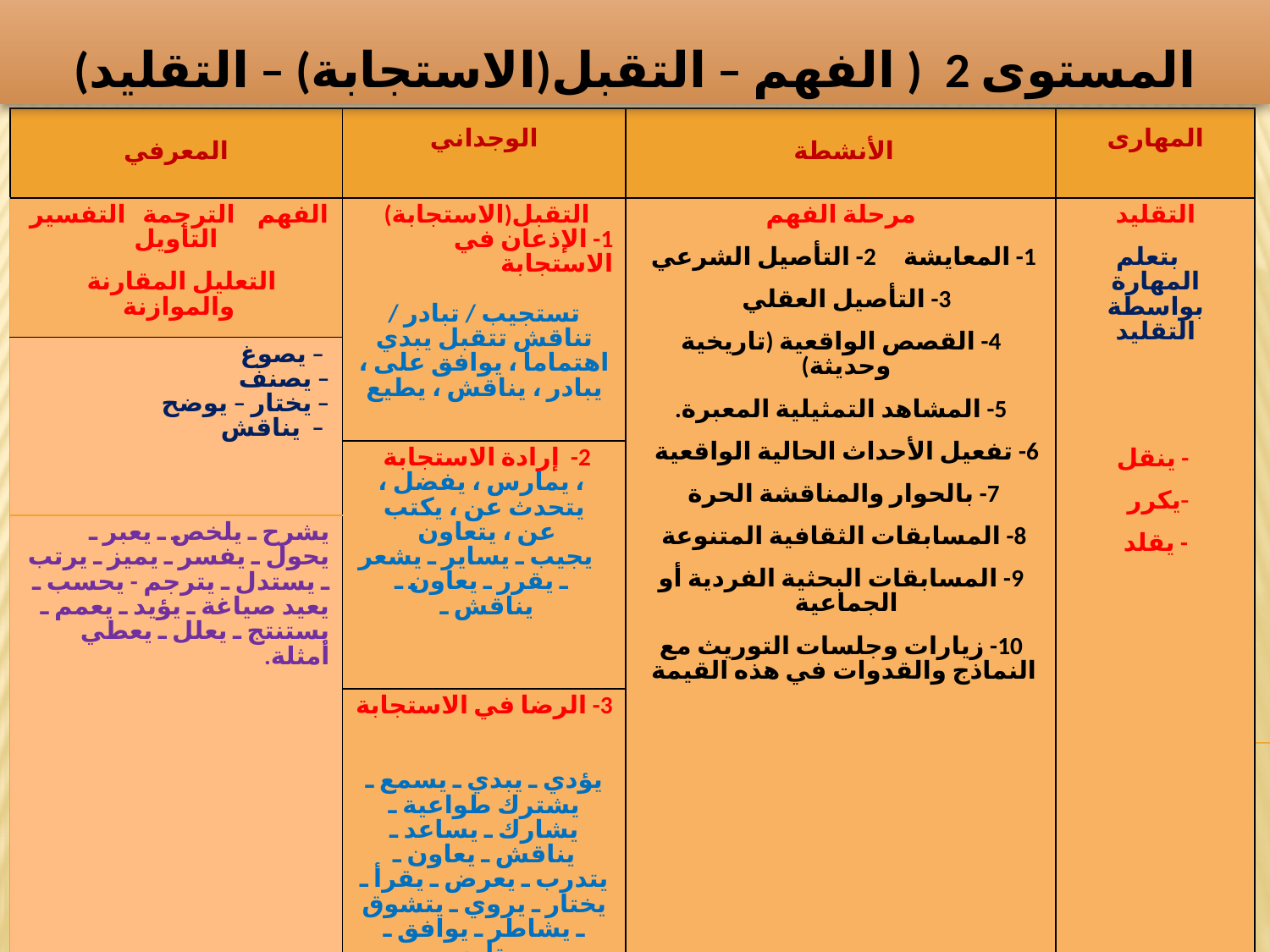

المستوى 2  ( الفهم – التقبل(الاستجابة) – التقليد)
| المعرفي | الوجداني | الأنشطة | المهارى |
| --- | --- | --- | --- |
| الفهم   الترجمة التفسير  التأويل التعليل المقارنة والموازنة | التقبل(الاستجابة) 1- الإذعان في الاستجابة تستجيب / تبادر / تناقش تتقبل يبدي اهتماما ، يوافق على ، يبادر ، يناقش ، يطيع | مرحلة الفهم 1- المعايشة 2- التأصيل الشرعي 3- التأصيل العقلي 4- القصص الواقعية (تاريخية وحديثة) 5- المشاهد التمثيلية المعبرة. 6- تفعيل الأحداث الحالية الواقعية 7- بالحوار والمناقشة الحرة 8- المسابقات الثقافية المتنوعة 9- المسابقات البحثية الفردية أو الجماعية 10- زيارات وجلسات التوريث مع النماذج والقدوات في هذه القيمة | التقليد   بتعلم المهارة بواسطة التقليد   - ينقل يكرر - يقلد |
| – يصوغ – يصنف – يختار – يوضح – يناقش |  |  |  |
|  | 2- إرادة الاستجابة ، يمارس ، يفضل ، يتحدث عن ، يكتب عن ، يتعاون   يجيب ـ يساير ـ يشعر ـ يقرر ـ يعاون ـ يناقش ـ |  |  |
| يشرح ـ يلخص ـ يعبر ـ يحول ـ يفسر ـ يميز ـ يرتب ـ يستدل ـ يترجم - يحسب ـ يعيد صياغة ـ يؤيد ـ يعمم ـ يستنتج ـ يعلل ـ يعطي أمثلة. |  |  |  |
|  | 3- الرضا في الاستجابة   يؤدي ـ يبدي ـ يسمع ـ يشترك طواعية ـ يشارك ـ يساعد ـ يناقش ـ يعاون ـ يتدرب ـ يعرض ـ يقرأ ـ يختار ـ يروي ـ يتشوق ـ يشاطر ـ يوافق ـ يتابع |  |  |